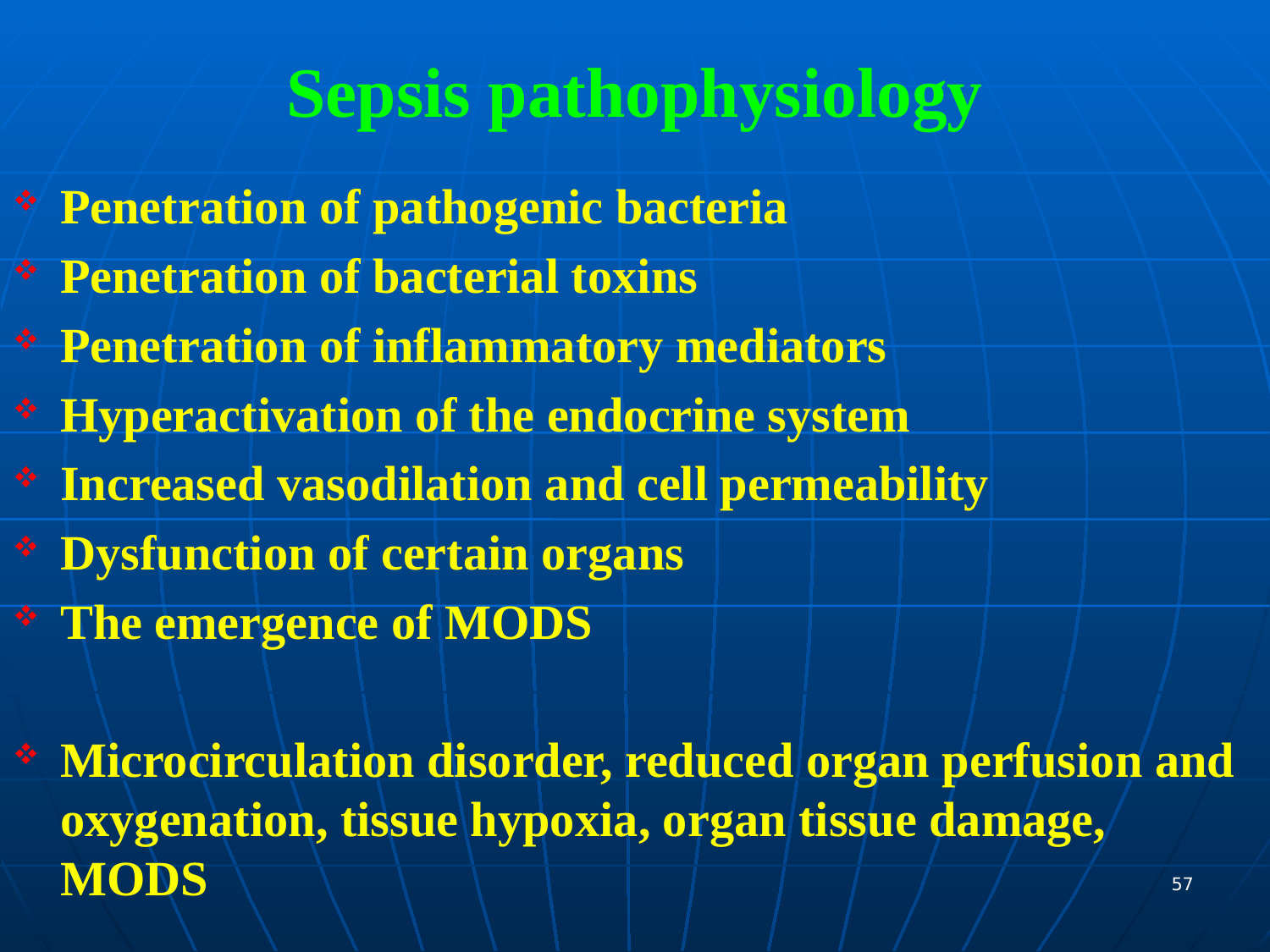

# Sepsis pathophysiology
Penetration of pathogenic bacteria
Penetration of bacterial toxins
Penetration of inflammatory mediators
Hyperactivation of the endocrine system
Increased vasodilation and cell permeability
Dysfunction of certain organs
The emergence of MODS

Microcirculation disorder, reduced organ perfusion and oxygenation, tissue hypoxia, organ tissue damage, MODS
57